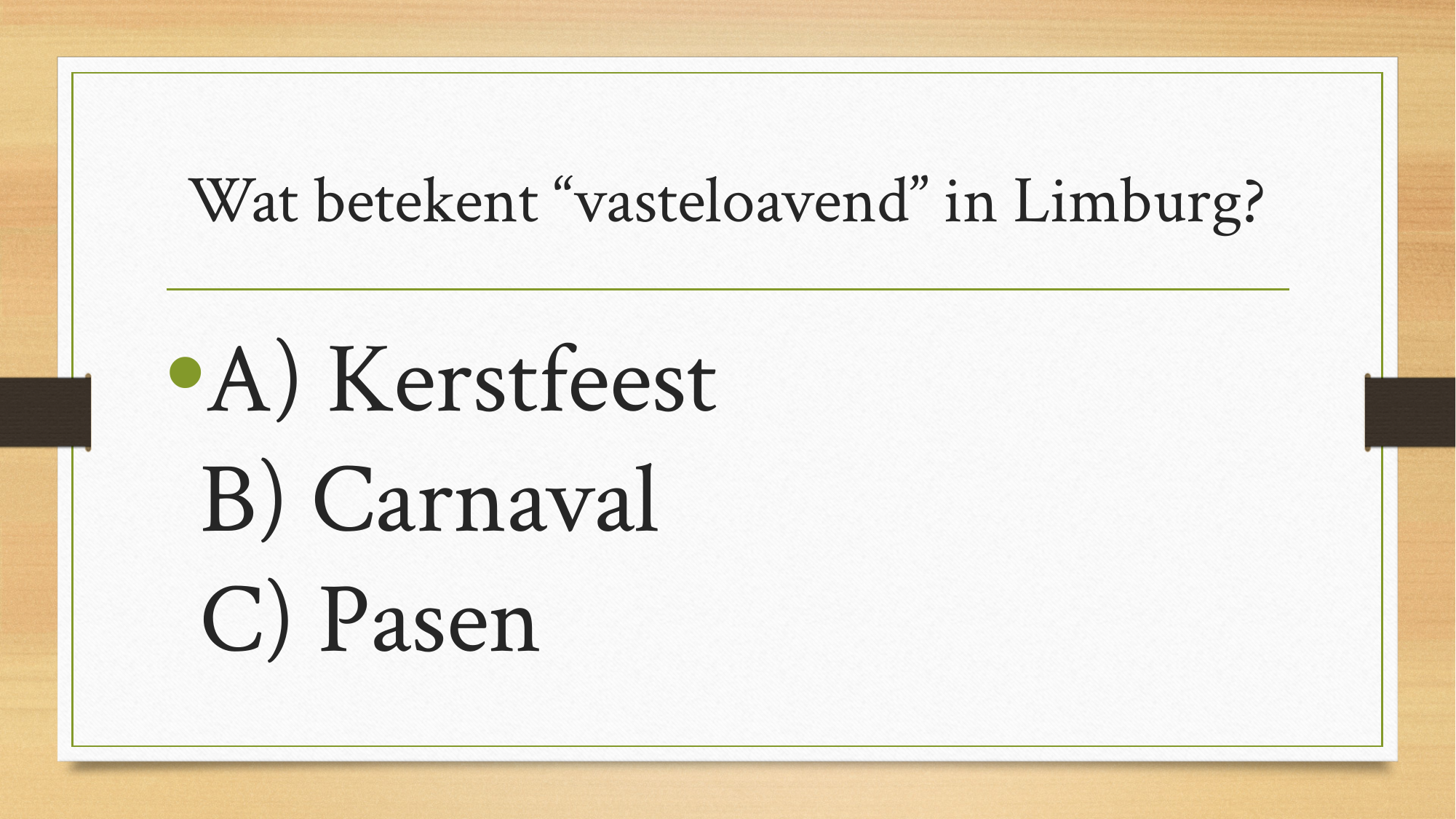

# Wat betekent “vasteloavend” in Limburg?
A) Kerstfeest
B) Carnaval
C) Pasen